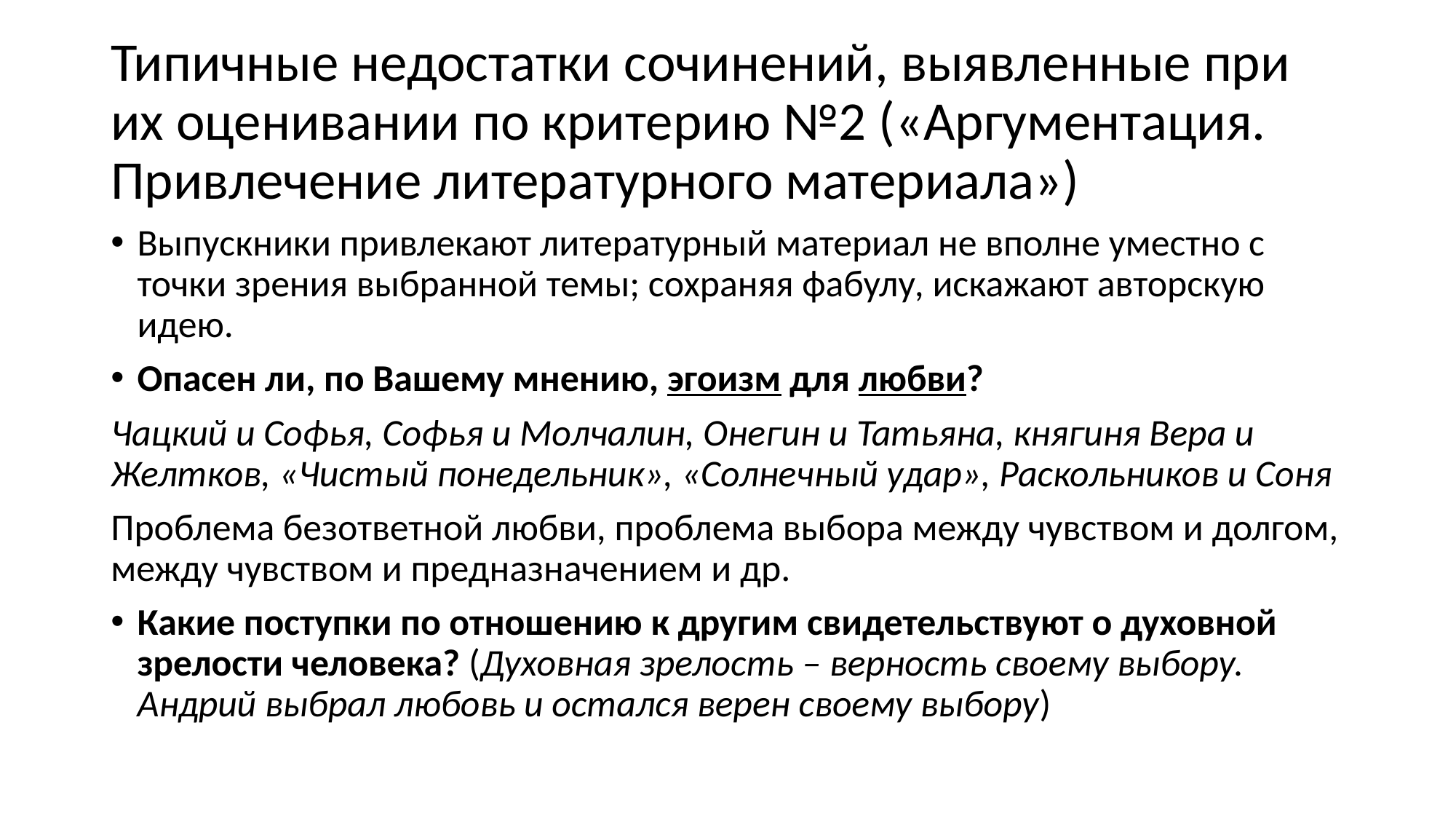

# Типичные недостатки сочинений, выявленные при их оценивании по критерию №2 («Аргументация. Привлечение литературного материала»)
Выпускники привлекают литературный материал не вполне уместно с точки зрения выбранной темы; сохраняя фабулу, искажают авторскую идею.
Опасен ли, по Вашему мнению, эгоизм для любви?
Чацкий и Софья, Софья и Молчалин, Онегин и Татьяна, княгиня Вера и Желтков, «Чистый понедельник», «Солнечный удар», Раскольников и Соня
Проблема безответной любви, проблема выбора между чувством и долгом, между чувством и предназначением и др.
Какие поступки по отношению к другим свидетельствуют о духовной зрелости человека? (Духовная зрелость – верность своему выбору. Андрий выбрал любовь и остался верен своему выбору)